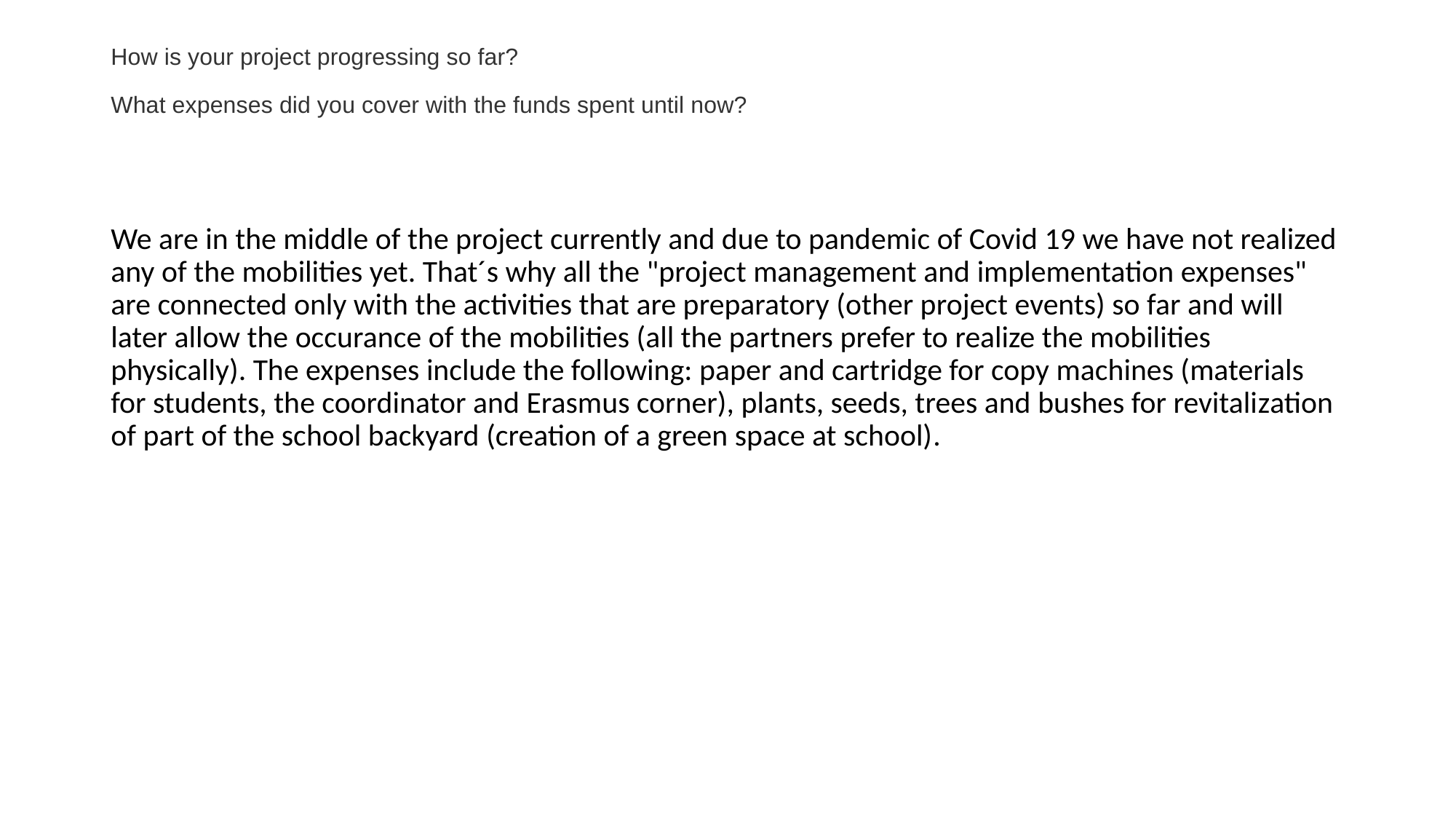

# How is your project progressing so far? What expenses did you cover with the funds spent until now?
We are in the middle of the project currently and due to pandemic of Covid 19 we have not realized any of the mobilities yet. That´s why all the "project management and implementation expenses"  are connected only with the activities that are preparatory (other project events) so far and will later allow the occurance of the mobilities (all the partners prefer to realize the mobilities physically). The expenses include the following: paper and cartridge for copy machines (materials for students, the coordinator and Erasmus corner), plants, seeds, trees and bushes for revitalization of part of the school backyard (creation of a green space at school).